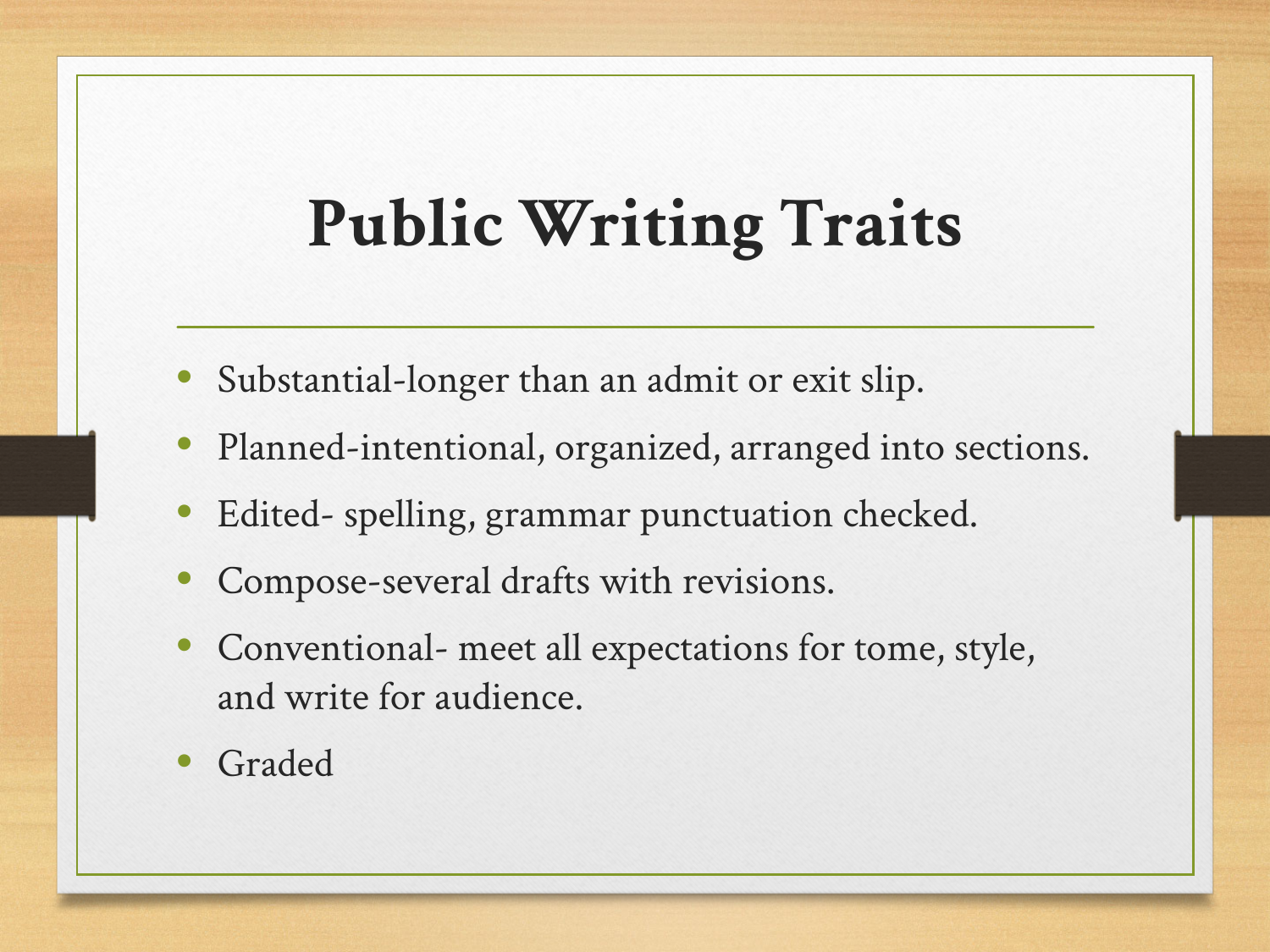

# Public Writing Traits
Substantial-longer than an admit or exit slip.
Planned-intentional, organized, arranged into sections.
Edited- spelling, grammar punctuation checked.
Compose-several drafts with revisions.
Conventional- meet all expectations for tome, style, and write for audience.
Graded